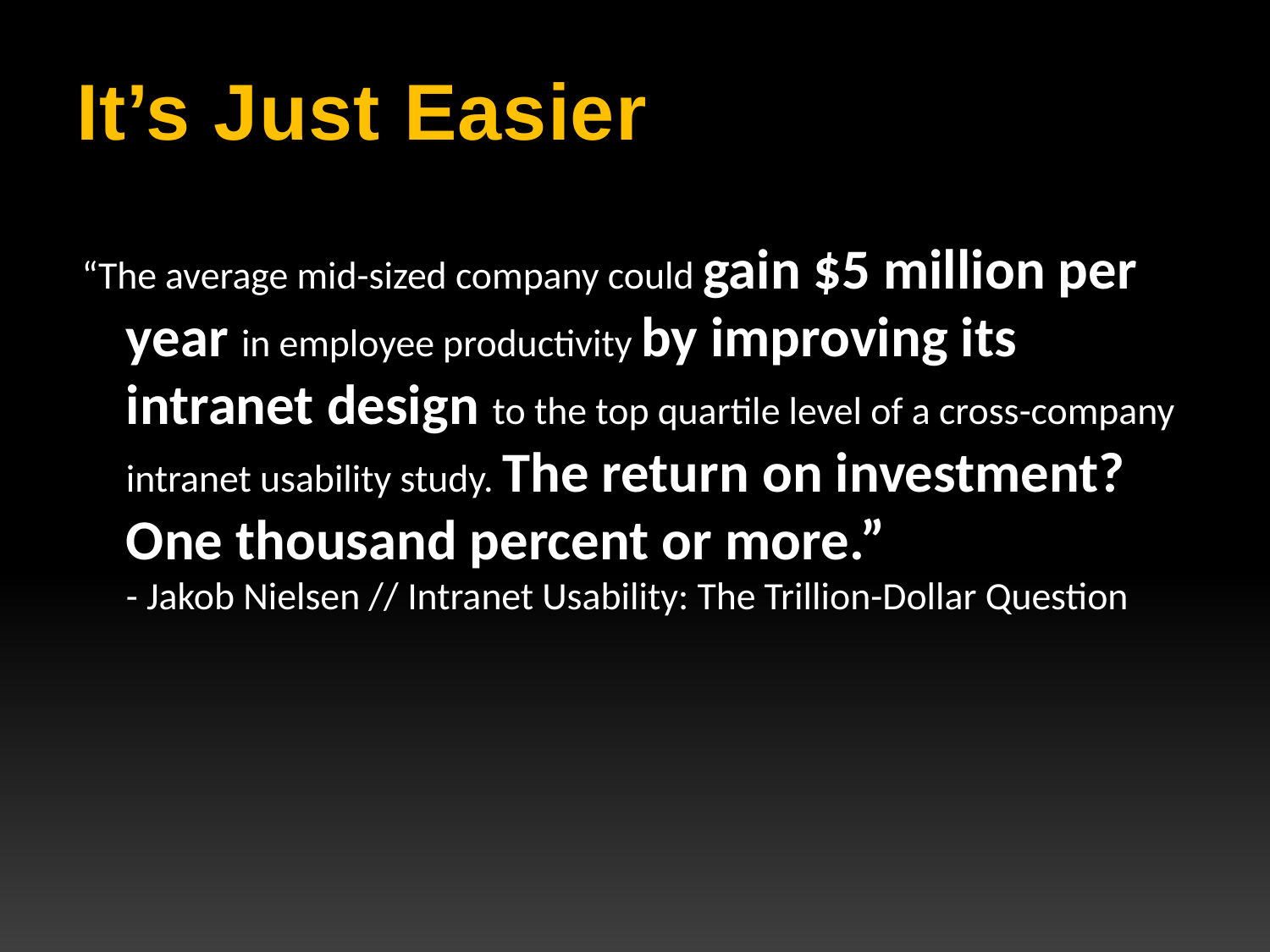

It’s Just Easier

“The average mid-sized company could gain $5 million per year in employee productivity by improving its intranet design to the top quartile level of a cross-company intranet usability study. The return on investment? One thousand percent or more.”
	- Jakob Nielsen // Intranet Usability: The Trillion-Dollar Question